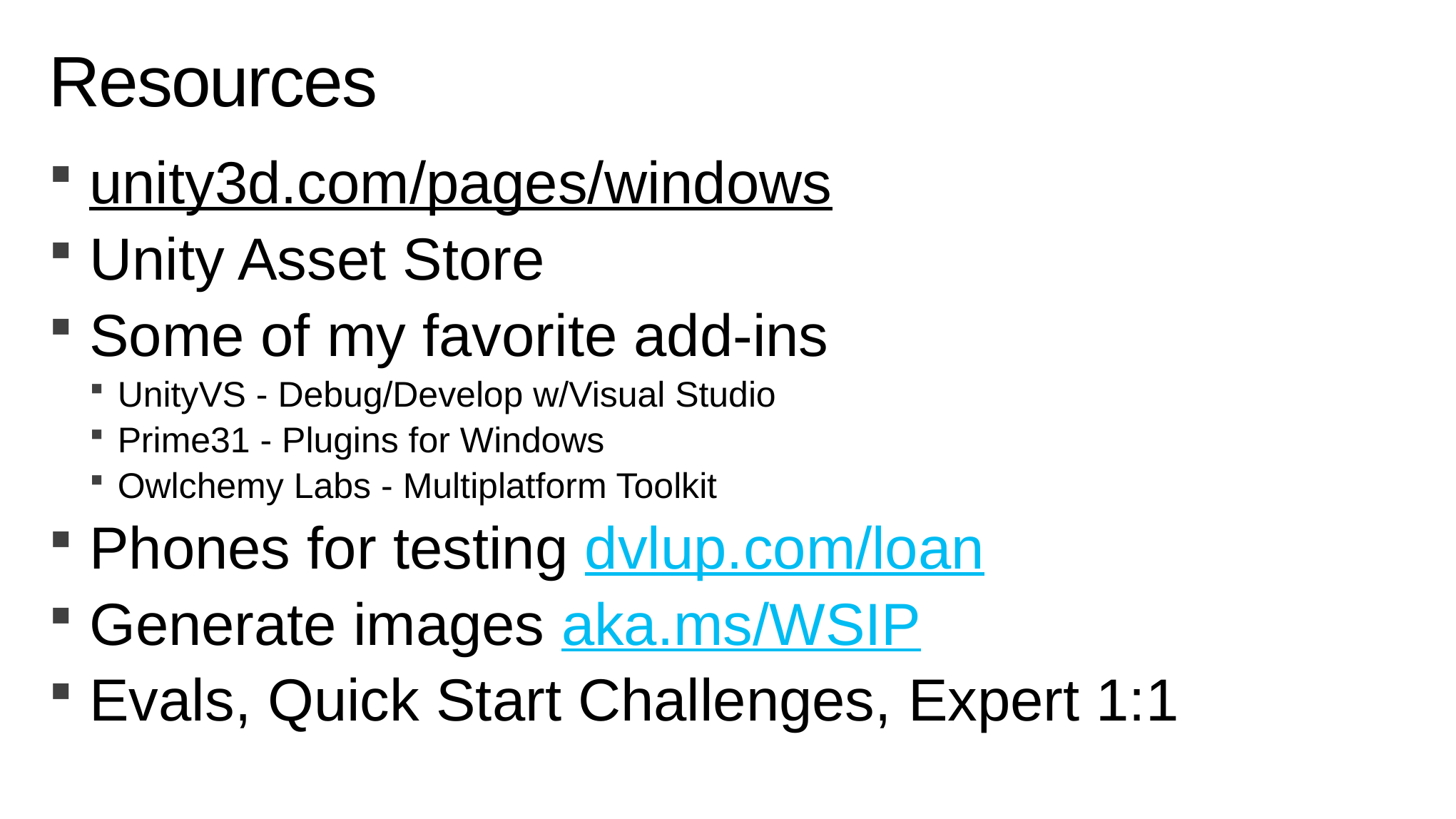

# Resources
unity3d.com/pages/windows
Unity Asset Store
Some of my favorite add-ins
UnityVS - Debug/Develop w/Visual Studio
Prime31 - Plugins for Windows
Owlchemy Labs - Multiplatform Toolkit
Phones for testing dvlup.com/loan
Generate images aka.ms/WSIP
Evals, Quick Start Challenges, Expert 1:1